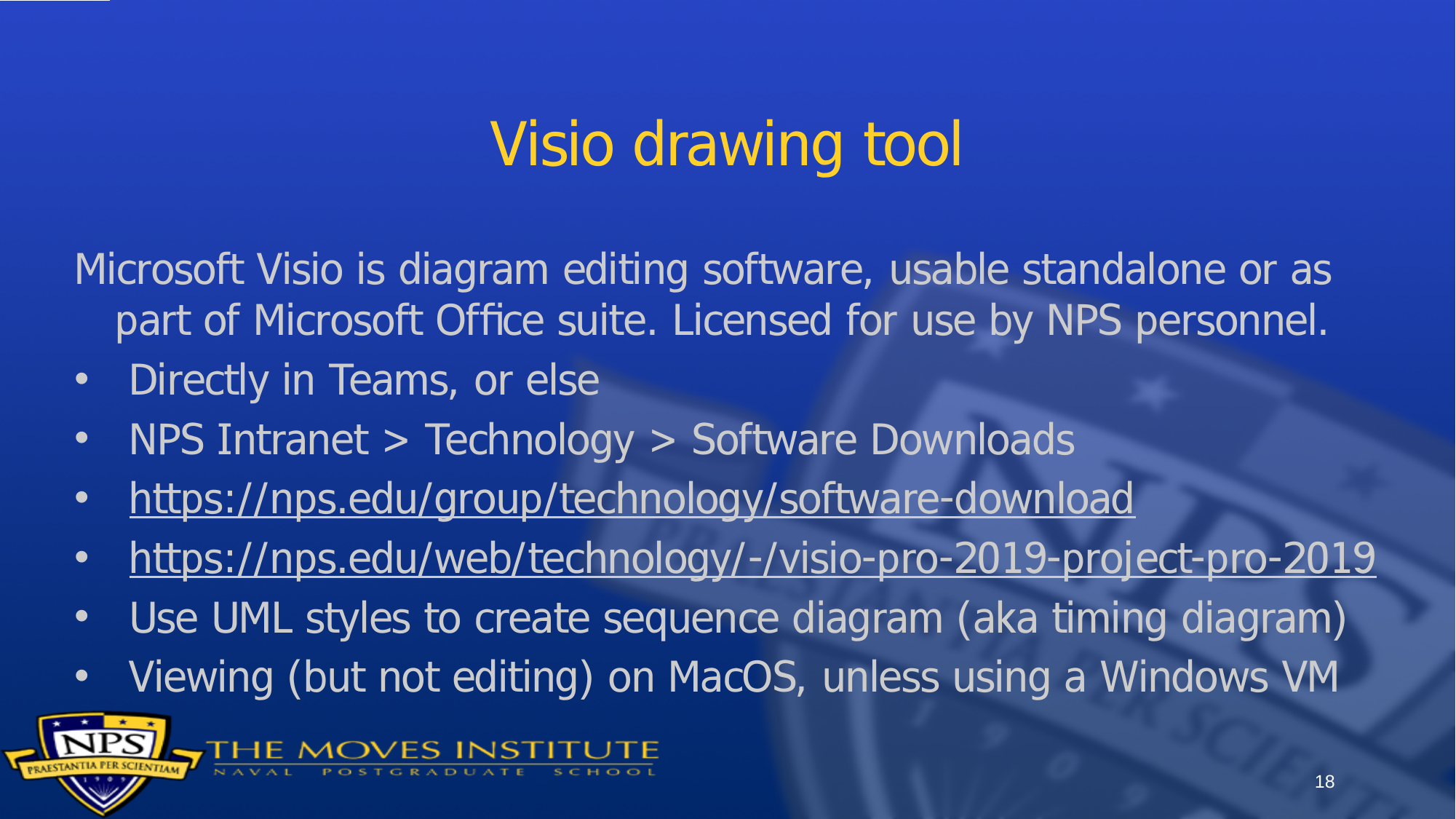

# Visio drawing tool
Microsoft Visio is diagram editing software, usable standalone or as part of Microsoft Office suite. Licensed for use by NPS personnel.
Directly in Teams, or else
NPS Intranet > Technology > Software Downloads
https://nps.edu/group/technology/software-download
https://nps.edu/web/technology/-/visio-pro-2019-project-pro-2019
Use UML styles to create sequence diagram (aka timing diagram)
Viewing (but not editing) on MacOS, unless using a Windows VM
18